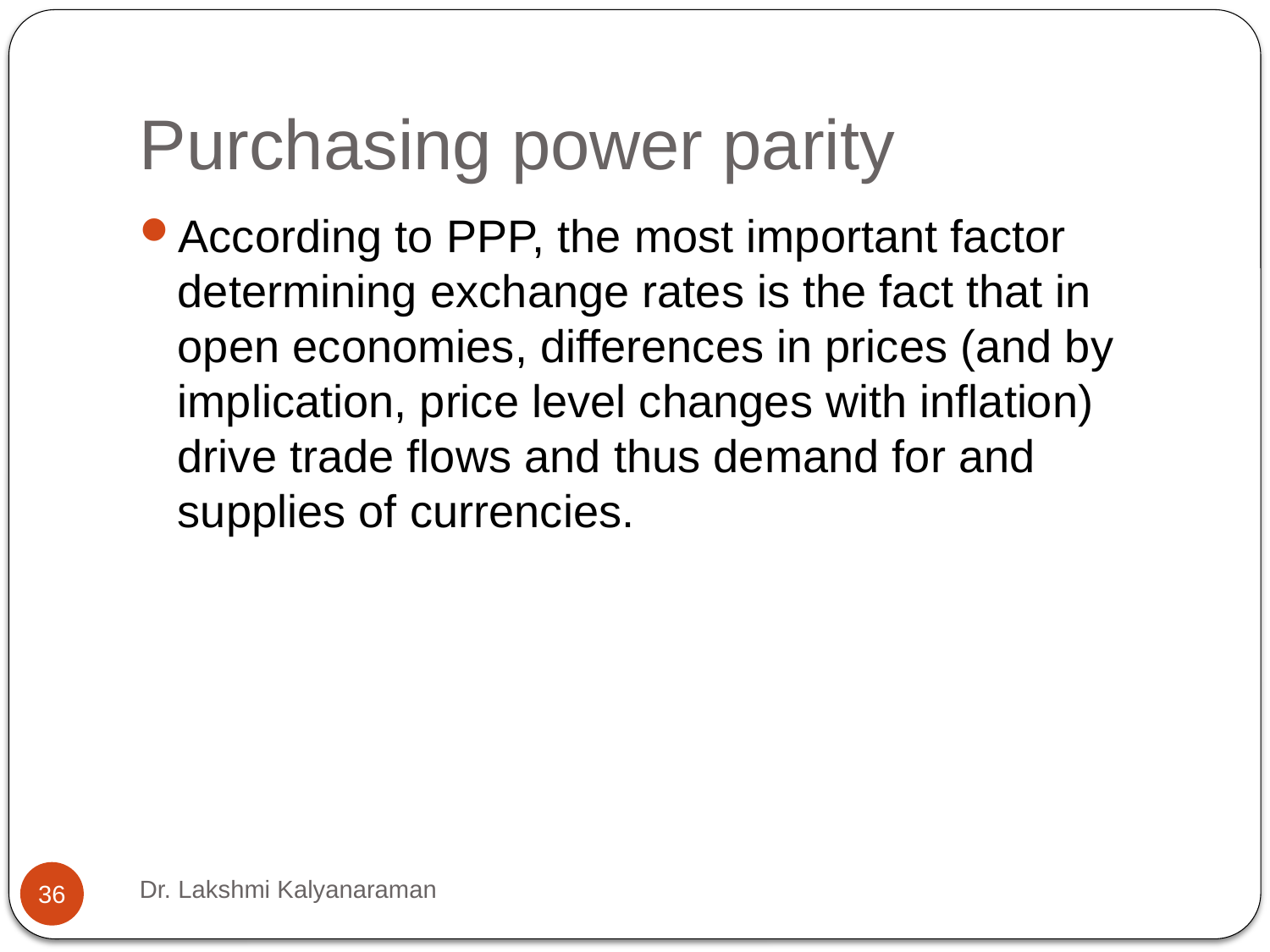

# Purchasing power parity
According to PPP, the most important factor determining exchange rates is the fact that in open economies, differences in prices (and by implication, price level changes with inflation) drive trade flows and thus demand for and supplies of currencies.
Dr. Lakshmi Kalyanaraman
36